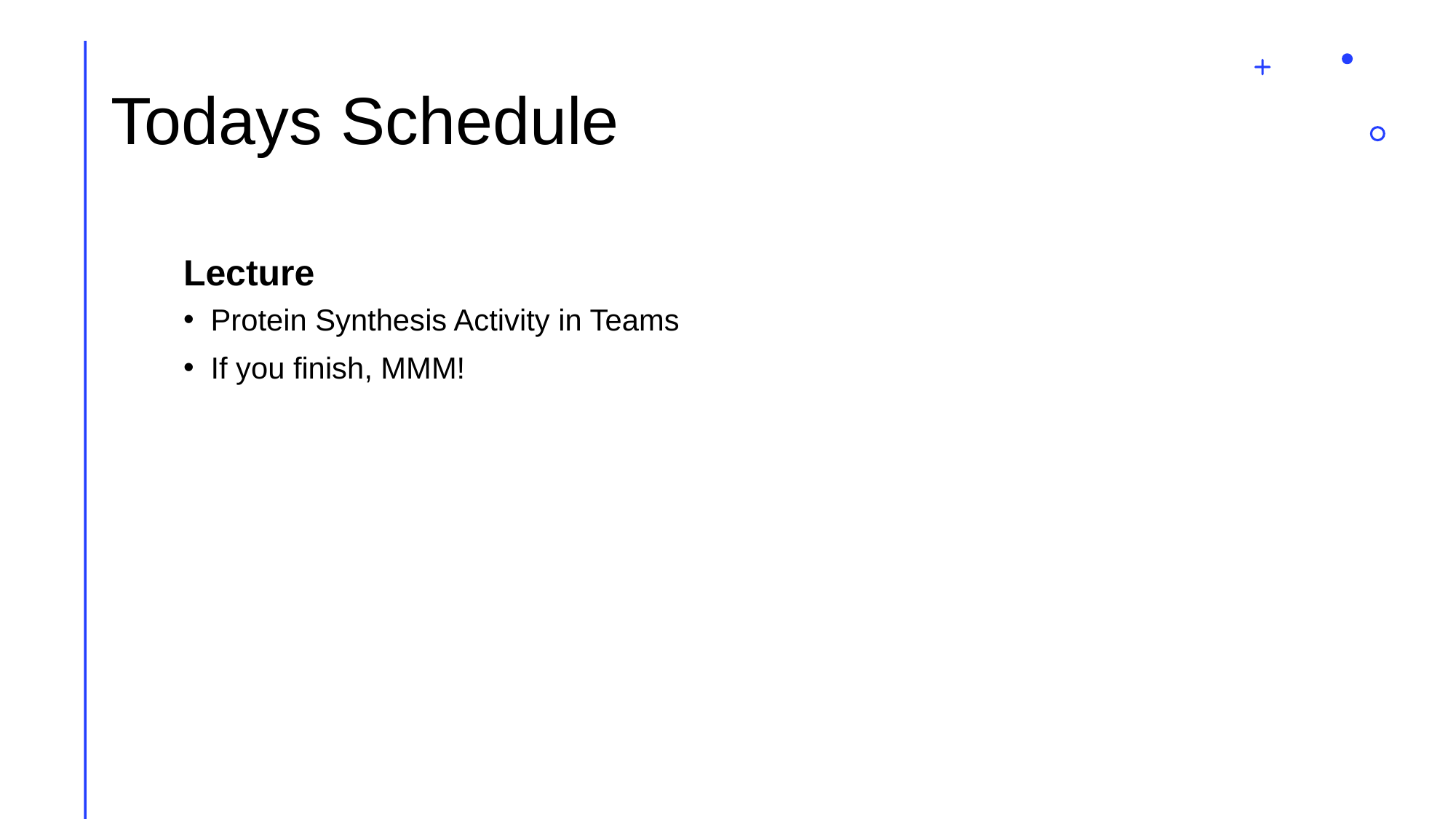

# Todays Schedule
Lecture

Protein Synthesis Activity in Teams
If you finish, MMM!